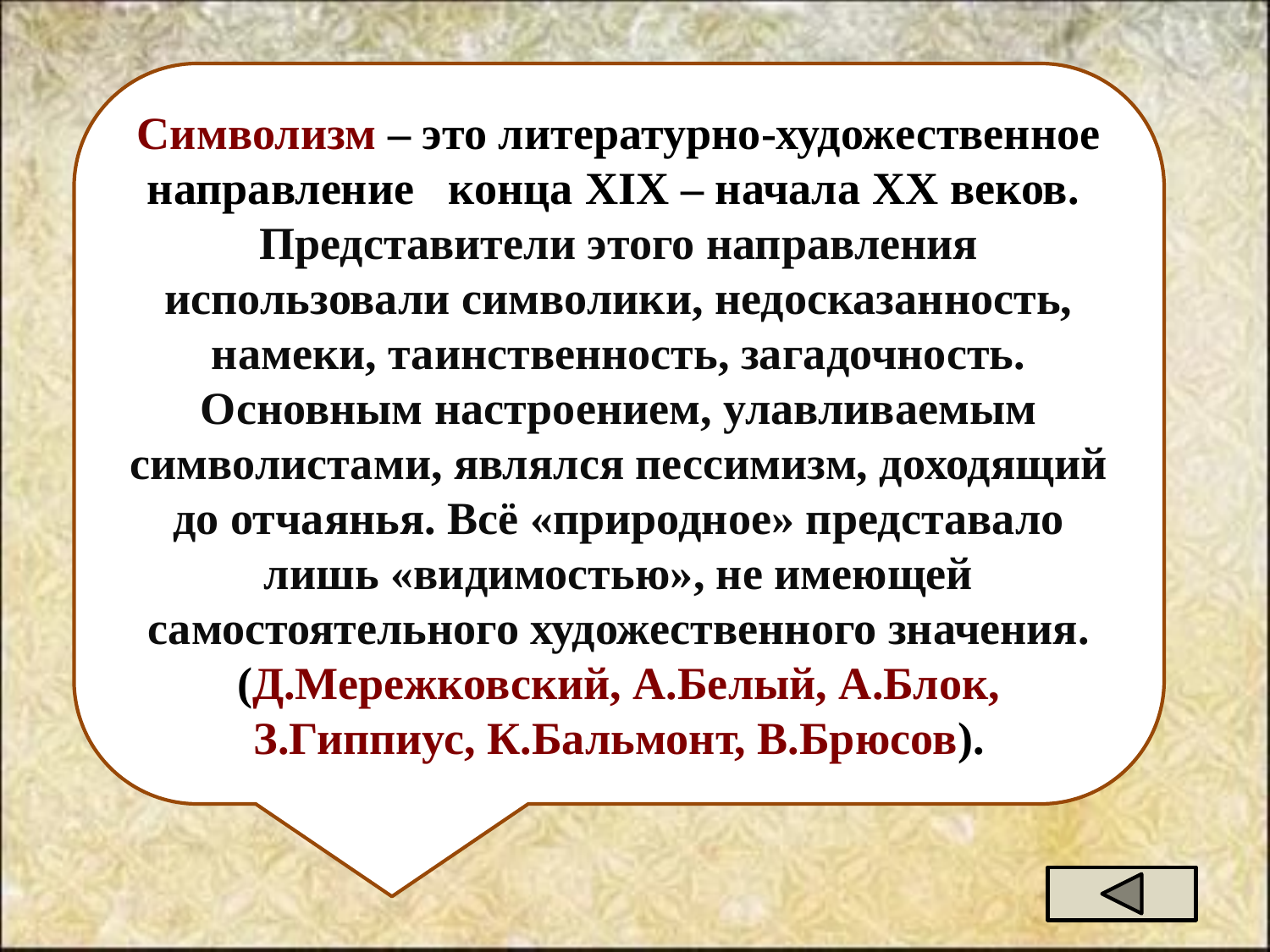

Символизм – это литературно-художественное направление   конца XIX – начала XX веков.
Представители этого направления использовали символики, недосказанность, намеки, таинственность, загадочность. Основным настроением, улавливаемым символистами, являлся пессимизм, доходящий до отчаянья. Всё «природное» представало лишь «видимостью», не имеющей самостоятельного художественного значения.
(Д.Мережковский, А.Белый, А.Блок, З.Гиппиус, К.Бальмонт, В.Брюсов).